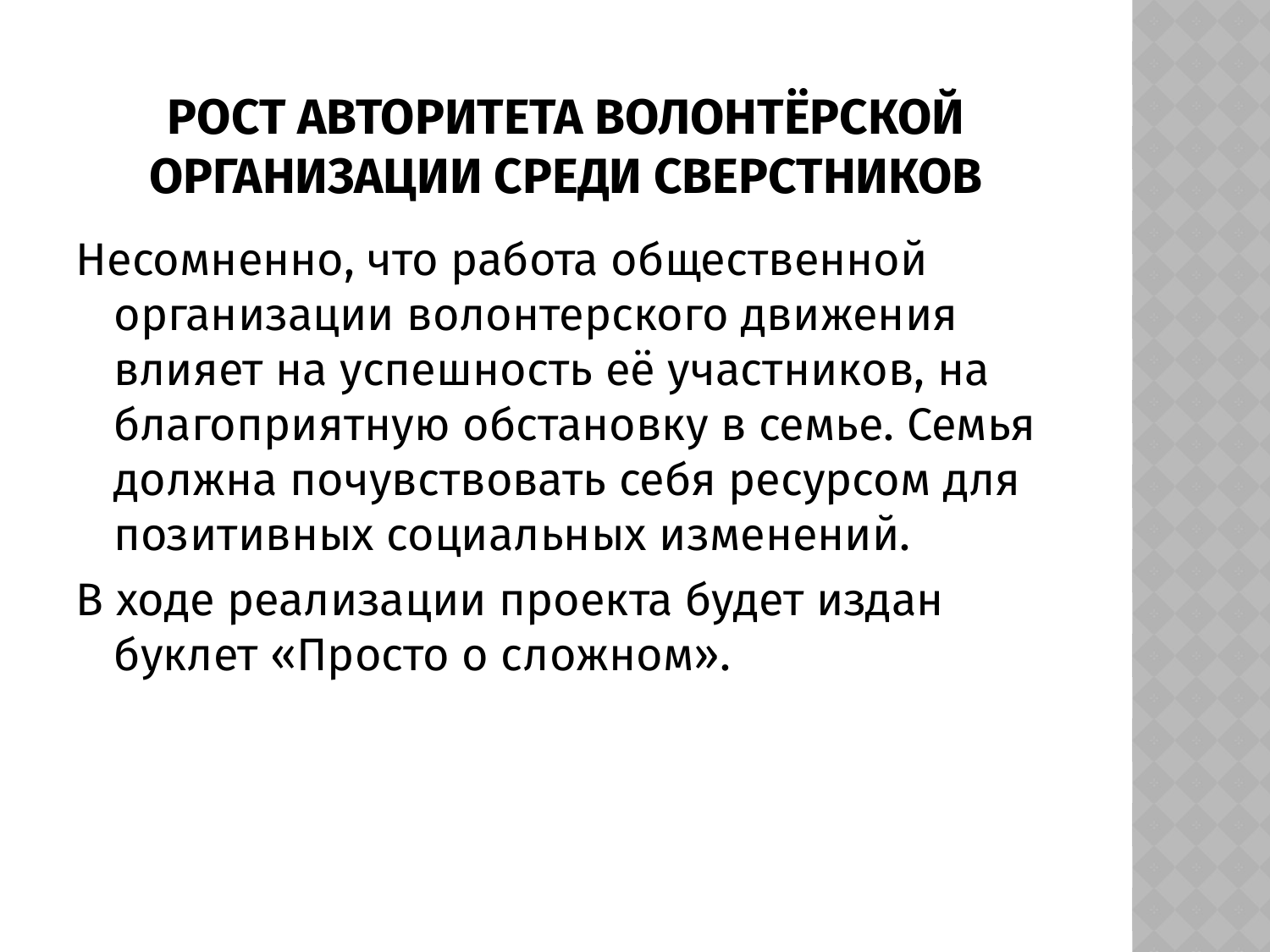

# Рост авторитета волонтёрской организации среди сверстников
Несомненно, что работа общественной организации волонтерского движения влияет на успешность её участников, на благоприятную обстановку в семье. Семья должна почувствовать себя ресурсом для позитивных социальных изменений.
В ходе реализации проекта будет издан буклет «Просто о сложном».